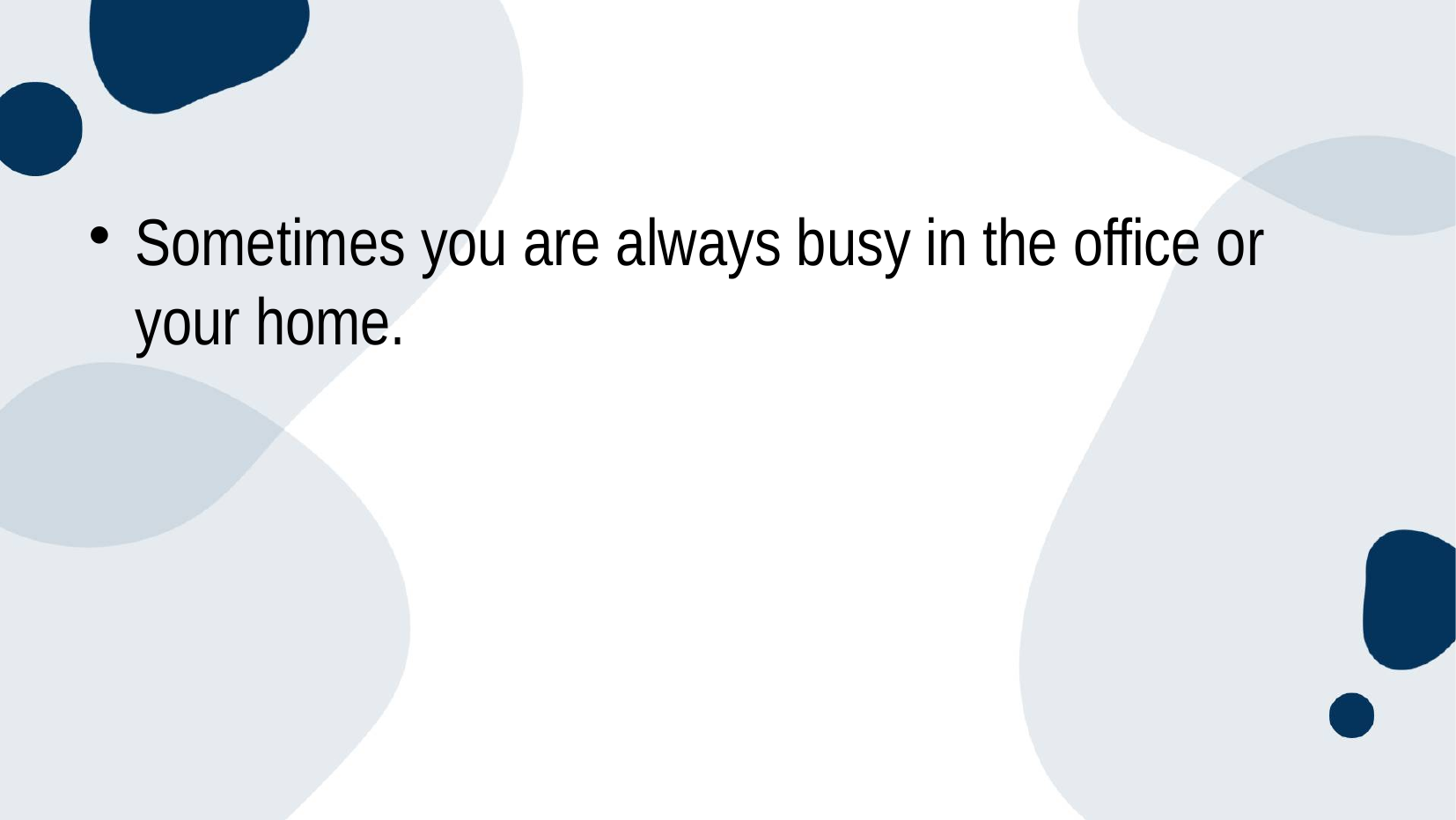

Sometimes you are always busy in the office or your home.